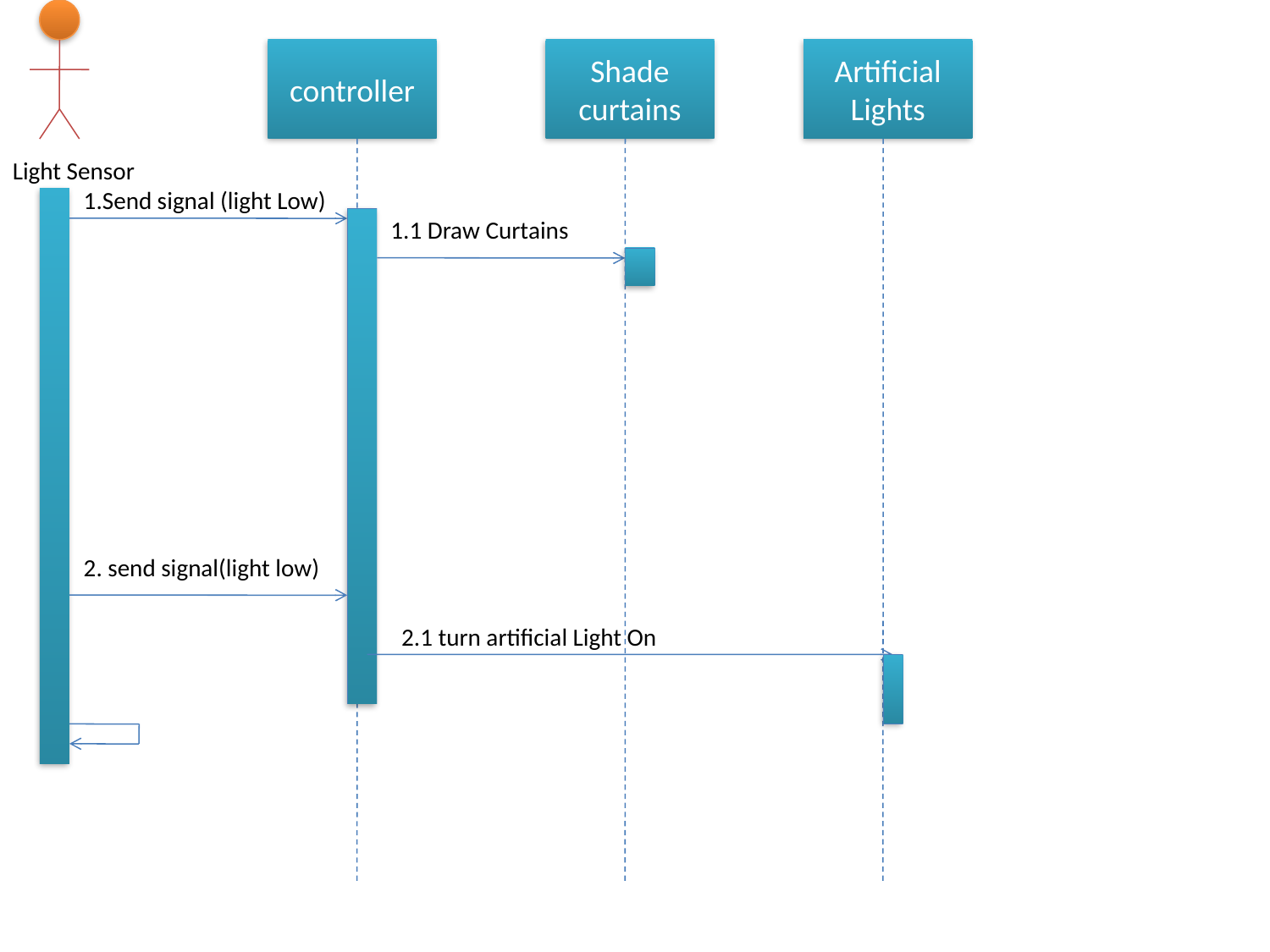

controller
Shade curtains
Artificial Lights
Light Sensor
1.Send signal (light Low)

1.1 Draw Curtains

2. send signal(light low)
2.1 turn artificial Light On